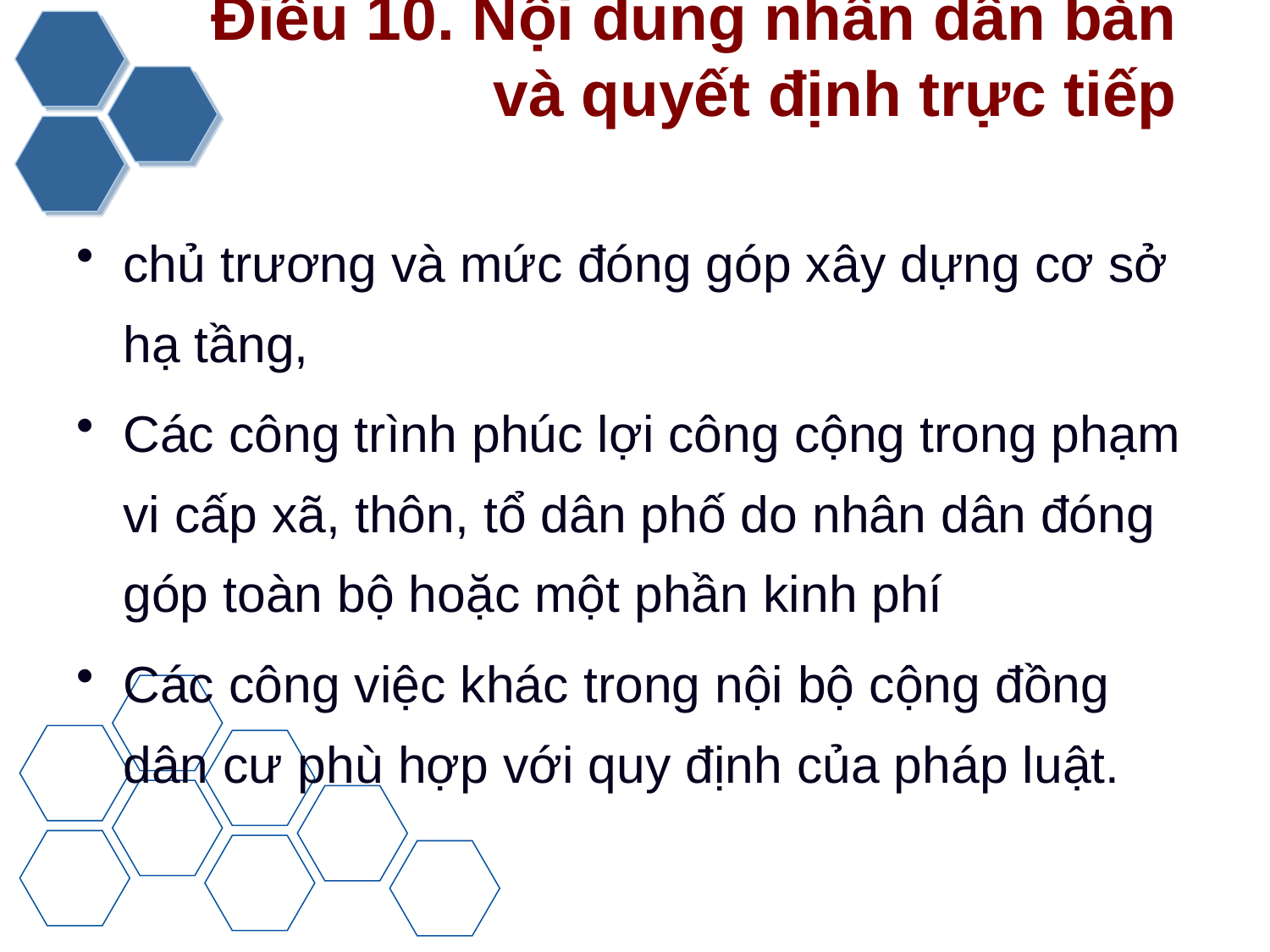

# Điều 10. Nội dung nhân dân bàn và quyết định trực tiếp
chủ trương và mức đóng góp xây dựng cơ sở hạ tầng,
Các công trình phúc lợi công cộng trong phạm vi cấp xã, thôn, tổ dân phố do nhân dân đóng góp toàn bộ hoặc một phần kinh phí
Các công việc khác trong nội bộ cộng đồng dân cư­ phù hợp với quy định của pháp luật.